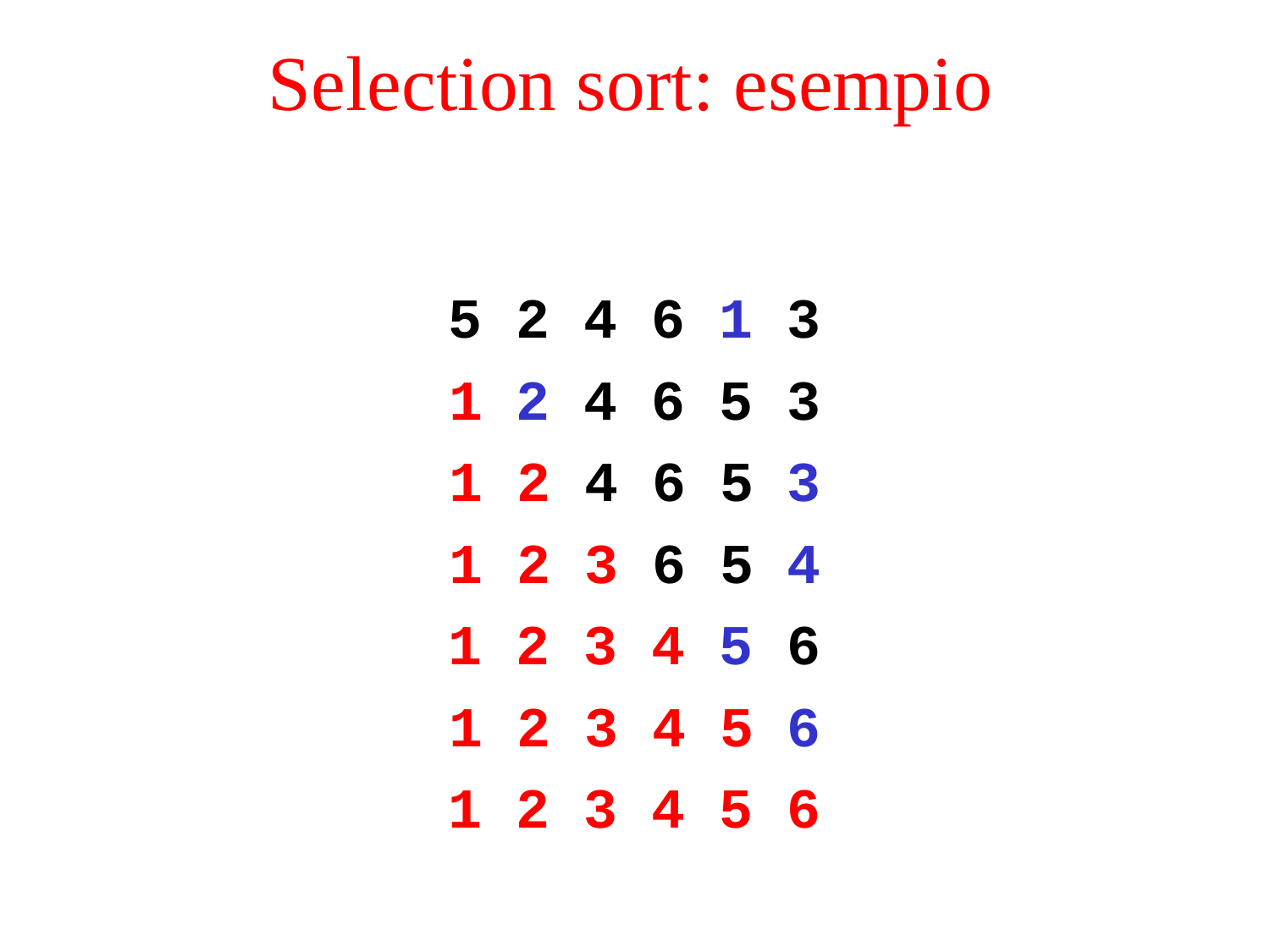

# Selection sort: esempio
5 2 4 6 1 3
1 2 4 6 5 3
1 2 4 6 5 3
1 2 3 6 5 4
1 2 3 4 5 6
1 2 3 4 5 6
1 2 3 4 5 6